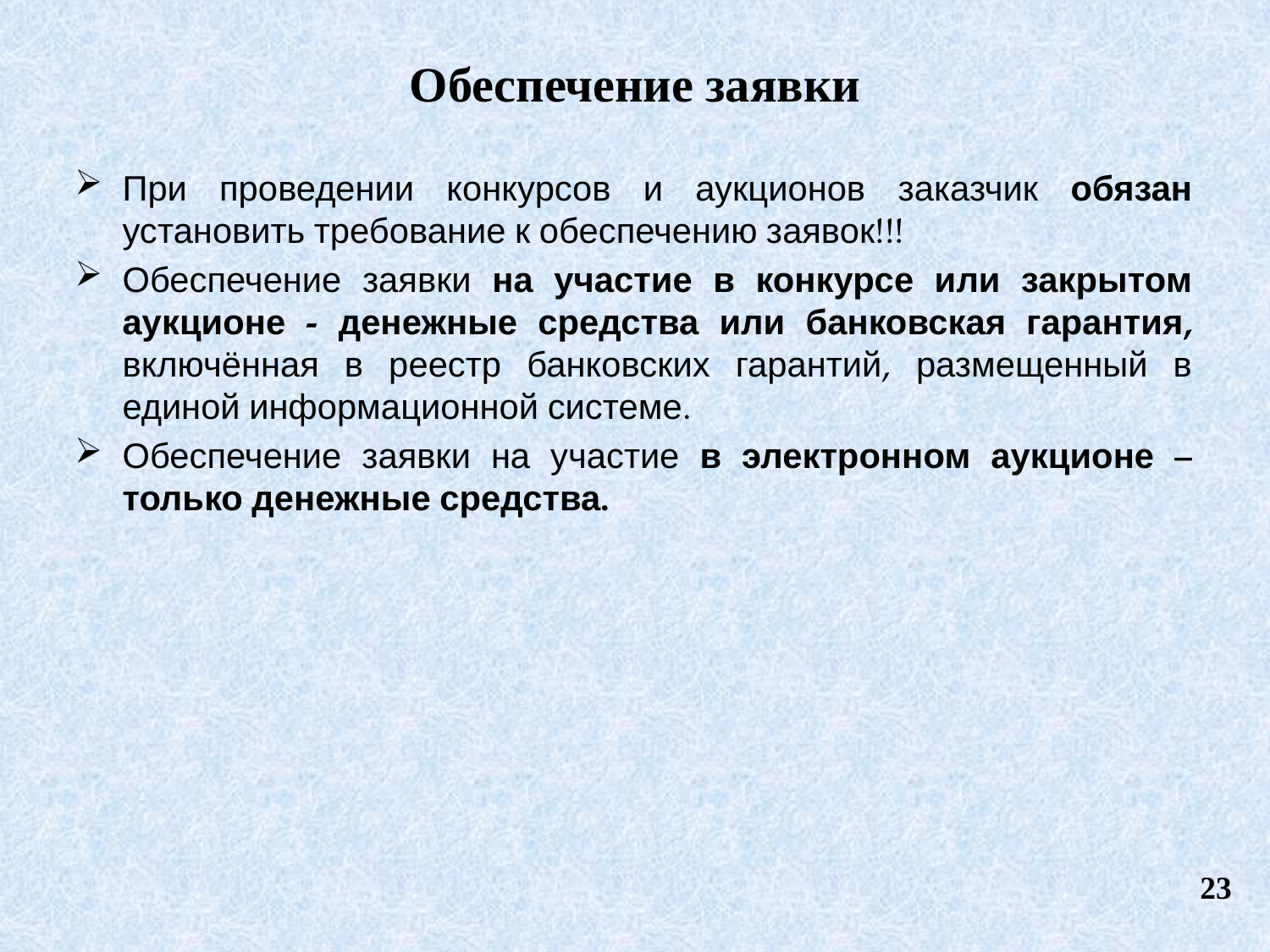

Обеспечение заявки
При проведении конкурсов и аукционов заказчик обязан установить требование к обеспечению заявок!!!
Обеспечение заявки на участие в конкурсе или закрытом аукционе - денежные средства или банковская гарантия, включённая в реестр банковских гарантий, размещенный в единой информационной системе.
Обеспечение заявки на участие в электронном аукционе – только денежные средства.
23